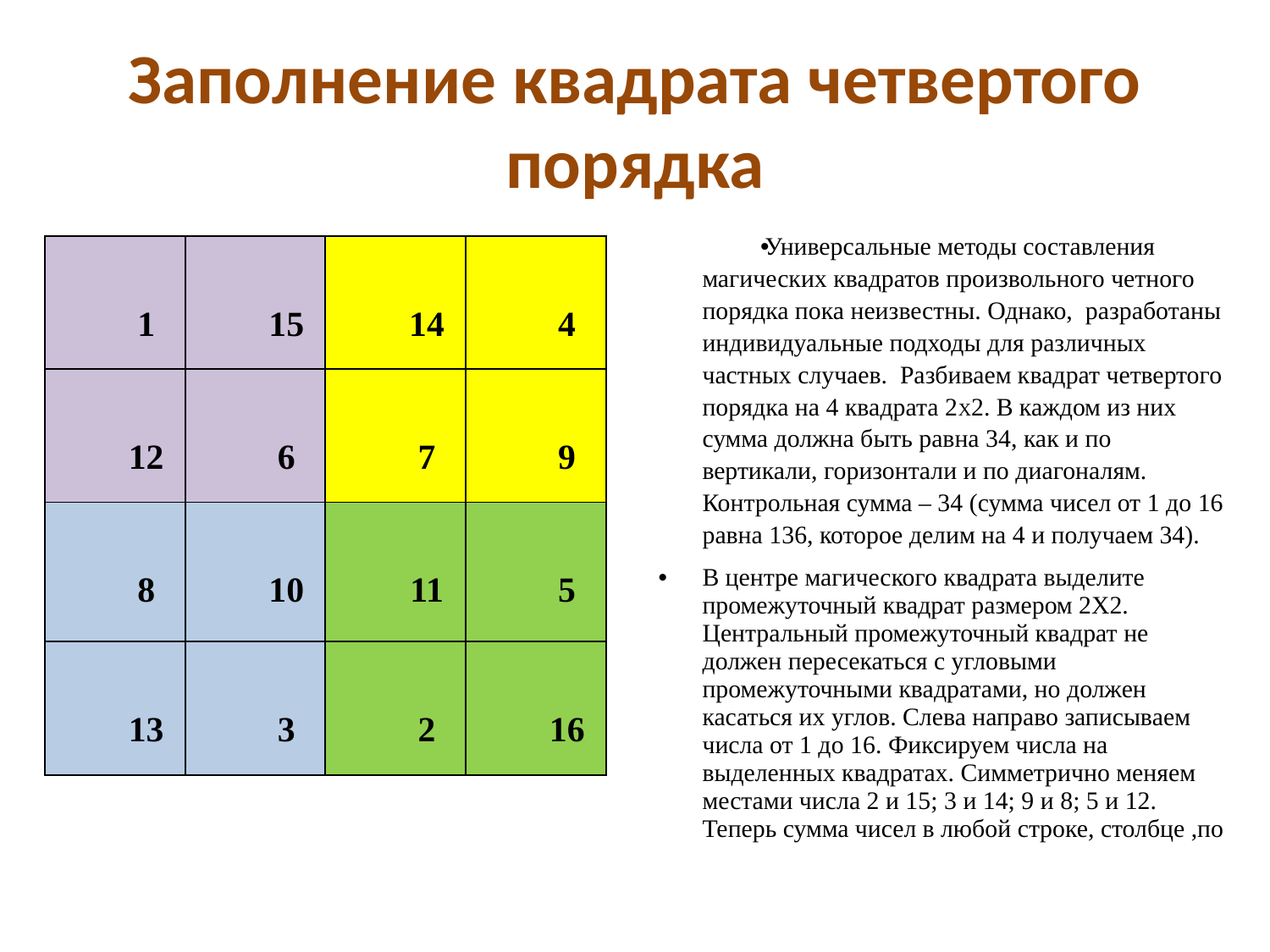

# Заполнение квадрата четвертого порядка
Универсальные методы составления магических квадратов произвольного четного порядка пока неизвестны. Однако,  разработаны индивидуальные подходы для различных частных случаев.  Разбиваем квадрат четвертого порядка на 4 квадрата 2Х2. В каждом из них сумма должна быть равна 34, как и по вертикали, горизонтали и по диагоналям. Контрольная сумма – 34 (сумма чисел от 1 до 16 равна 136, которое делим на 4 и получаем 34).
В центре магического квадрата выделите промежуточный квадрат размером 2Х2. Центральный промежуточный квадрат не должен пересекаться с угловыми промежуточными квадратами, но должен касаться их углов. Слева направо записываем числа от 1 до 16. Фиксируем числа на выделенных квадратах. Симметрично меняем местами числа 2 и 15; 3 и 14; 9 и 8; 5 и 12. Теперь сумма чисел в любой строке, столбце ,по
| 1 | 15 | 14 | 4 |
| --- | --- | --- | --- |
| 12 | 6 | 7 | 9 |
| 8 | 10 | 11 | 5 |
| 13 | 3 | 2 | 16 |